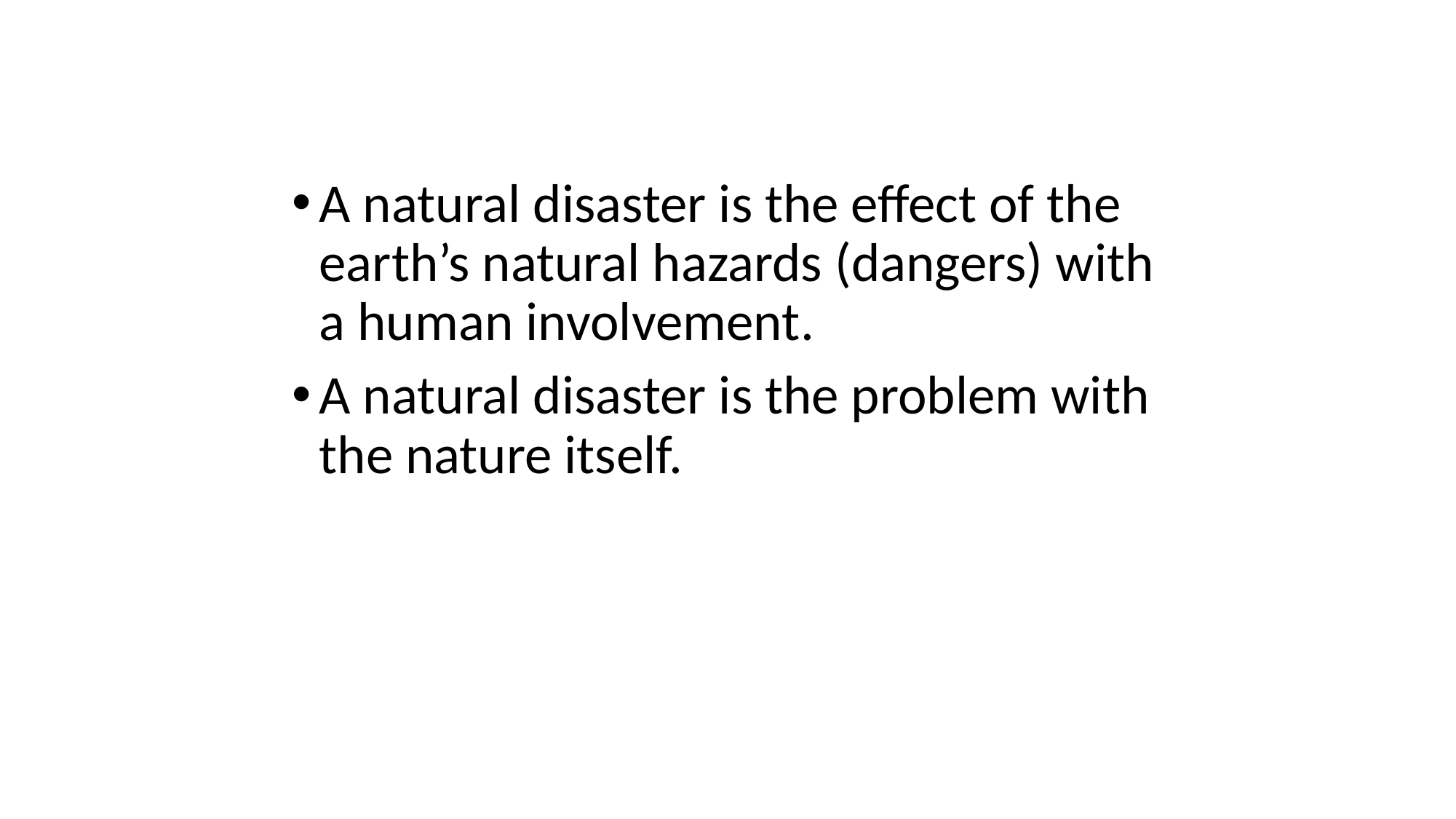

A natural disaster is the effect of the earth’s natural hazards (dangers) with a human involvement.
A natural disaster is the problem with the nature itself.